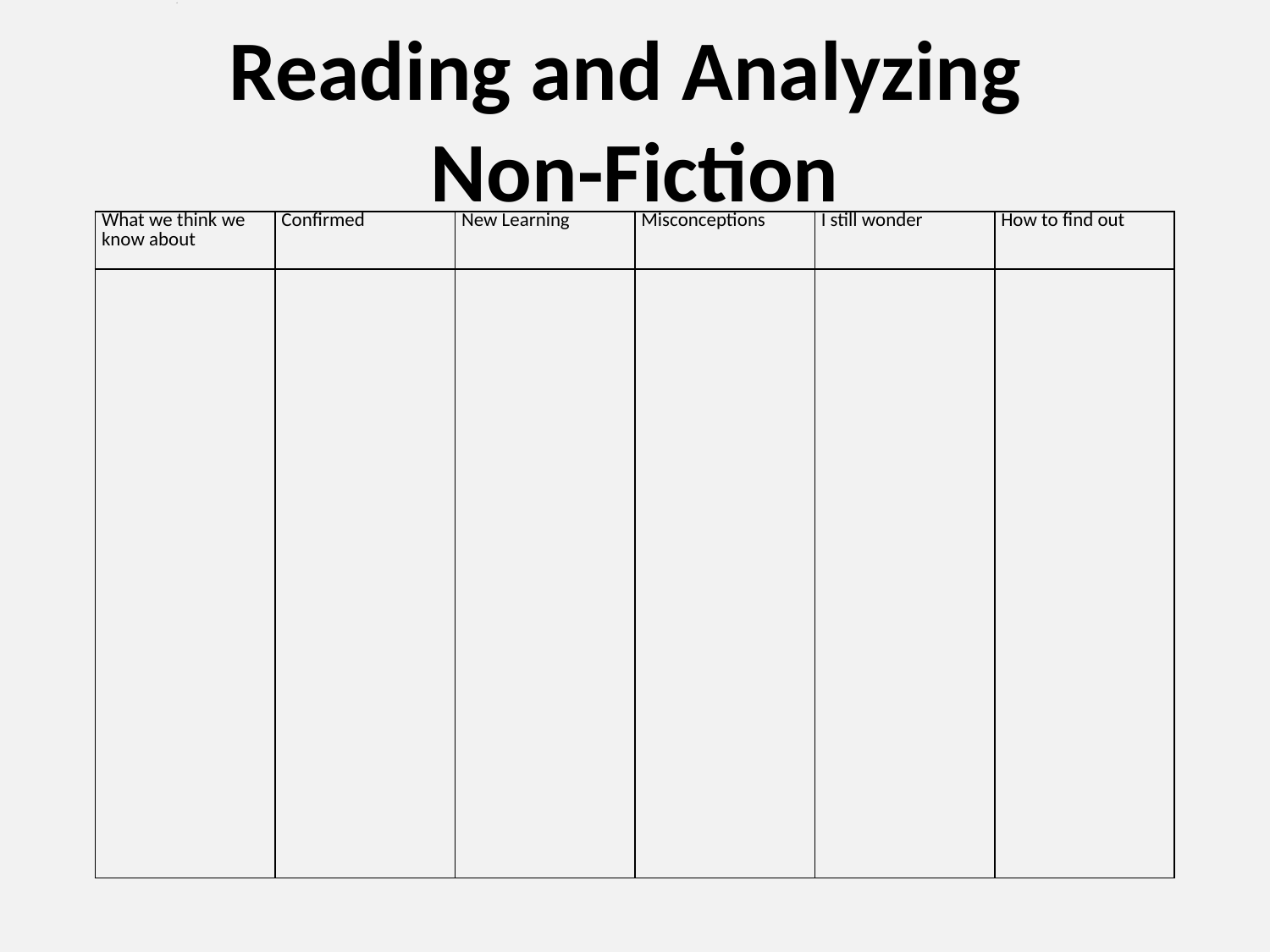

# Reading and Analyzing Non-Fiction
| What we think we know about | Confirmed | New Learning | Misconceptions | I still wonder | How to find out |
| --- | --- | --- | --- | --- | --- |
|  |  |  |  |  |  |